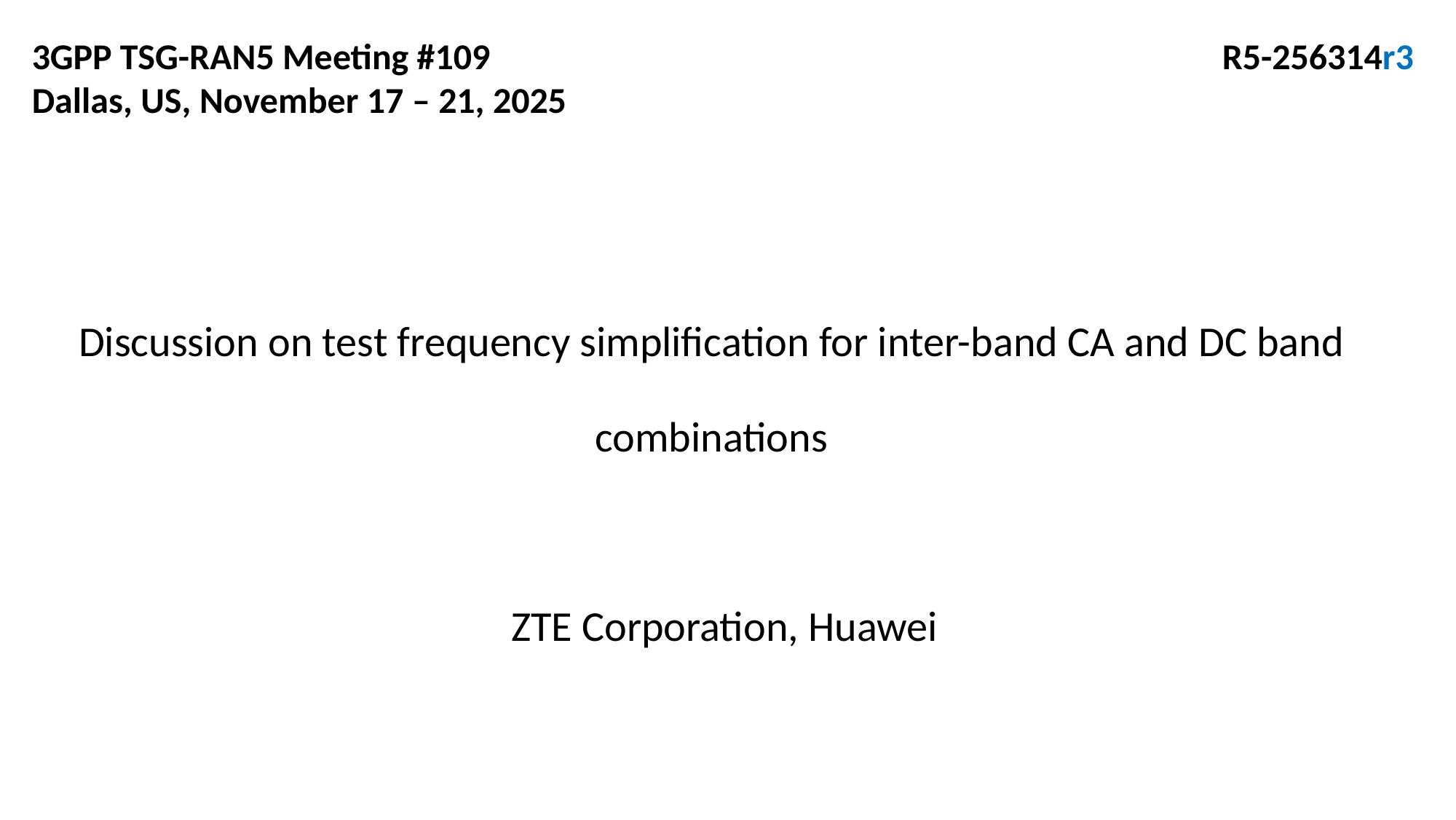

3GPP TSG-RAN5 Meeting #109    						            R5-256314r3
Dallas, US, November 17 – 21, 2025
# Discussion on test frequency simplification for inter-band CA and DC band combinations
ZTE Corporation, Huawei